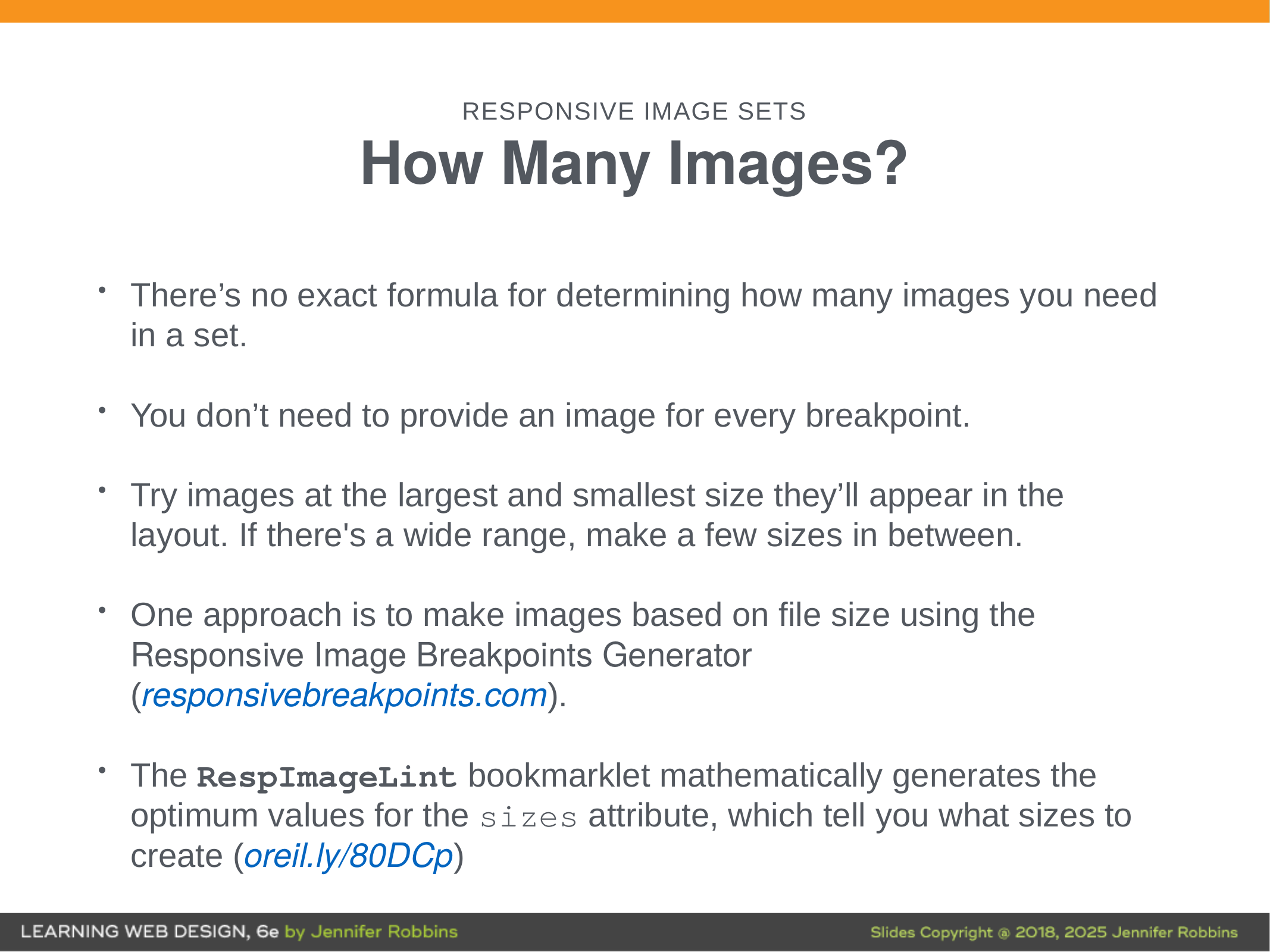

# RESPONSIVE IMAGE SETS How Many Images?
There’s no exact formula for determining how many images you need in a set.
You don’t need to provide an image for every breakpoint.
Try images at the largest and smallest size they’ll appear in the layout. If there's a wide range, make a few sizes in between.
One approach is to make images based on file size using the Responsive Image Breakpoints Generator (responsivebreakpoints.com).
The RespImageLint bookmarklet mathematically generates the optimum values for the sizes attribute, which tell you what sizes to create (oreil.ly/80DCp)